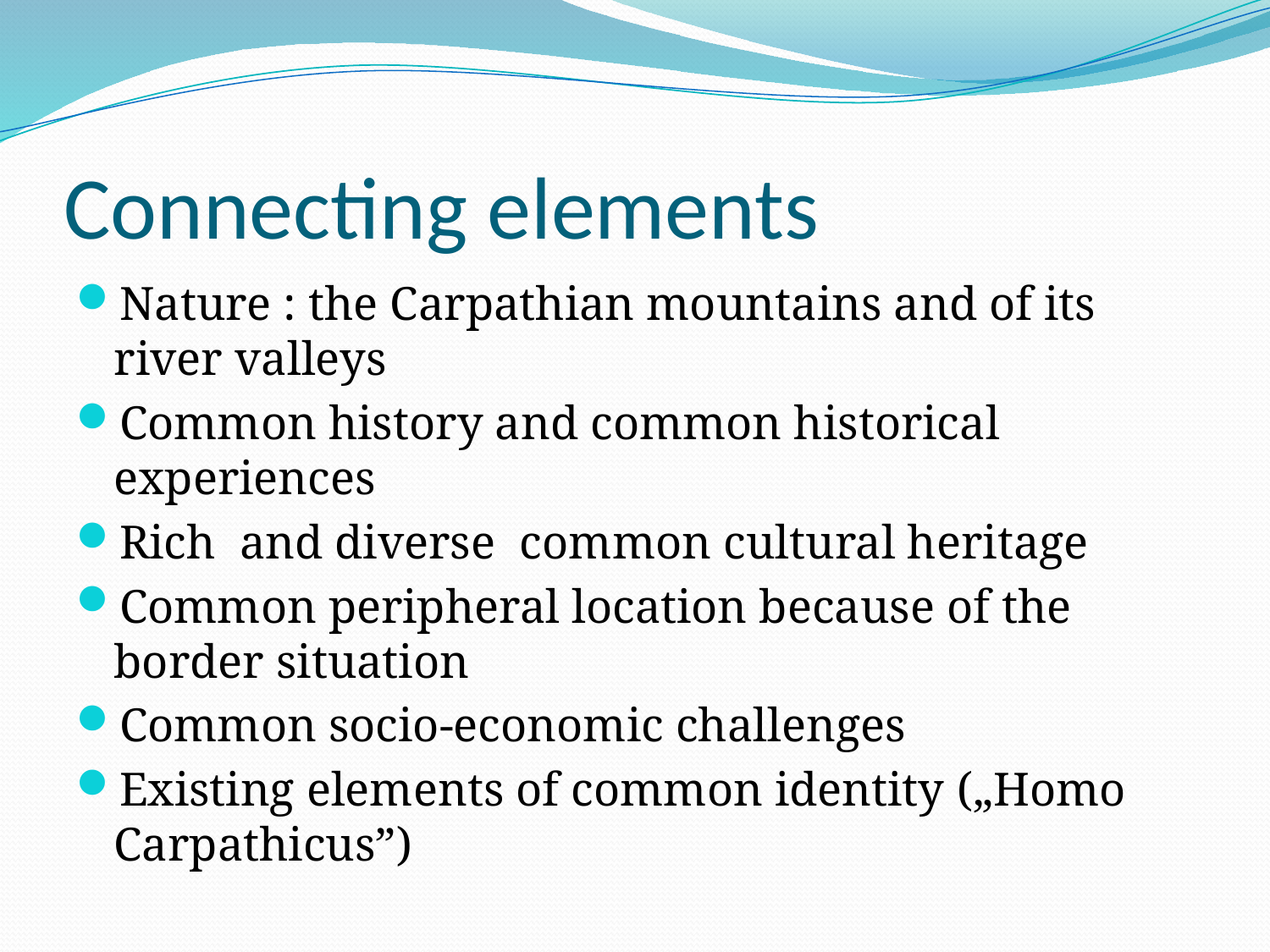

# Connecting elements
Nature : the Carpathian mountains and of its river valleys
Common history and common historical experiences
Rich  and diverse  common cultural heritage
Common peripheral location because of the border situation
Common socio-economic challenges
Existing elements of common identity („Homo Carpathicus”)